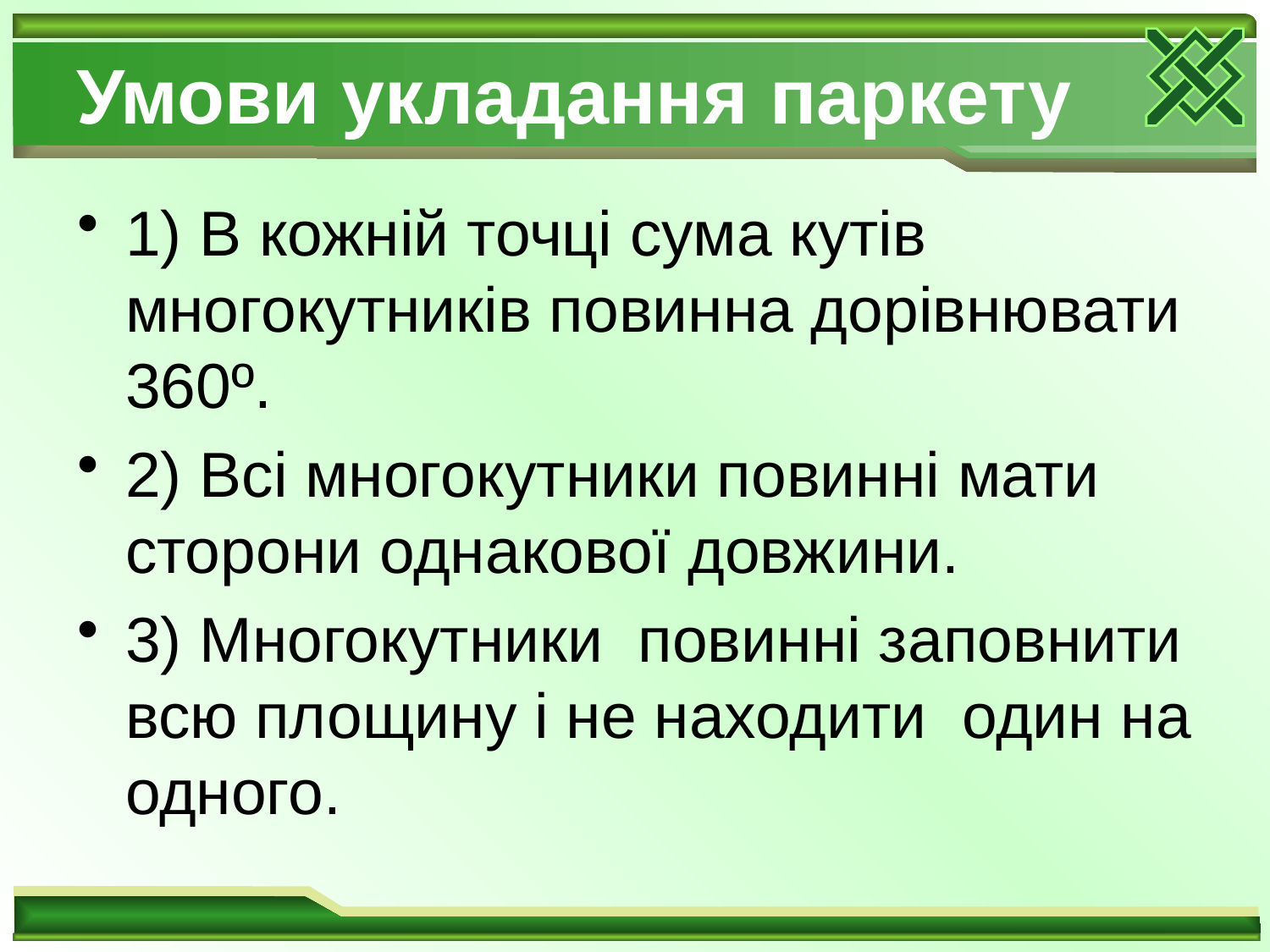

# Умови укладання паркету
1) В кожній точці сума кутів многокутників повинна дорівнювати 360º.
2) Всі многокутники повинні мати сторони однакової довжини.
3) Многокутники  повинні заповнити всю площину і не находити  один на одного.